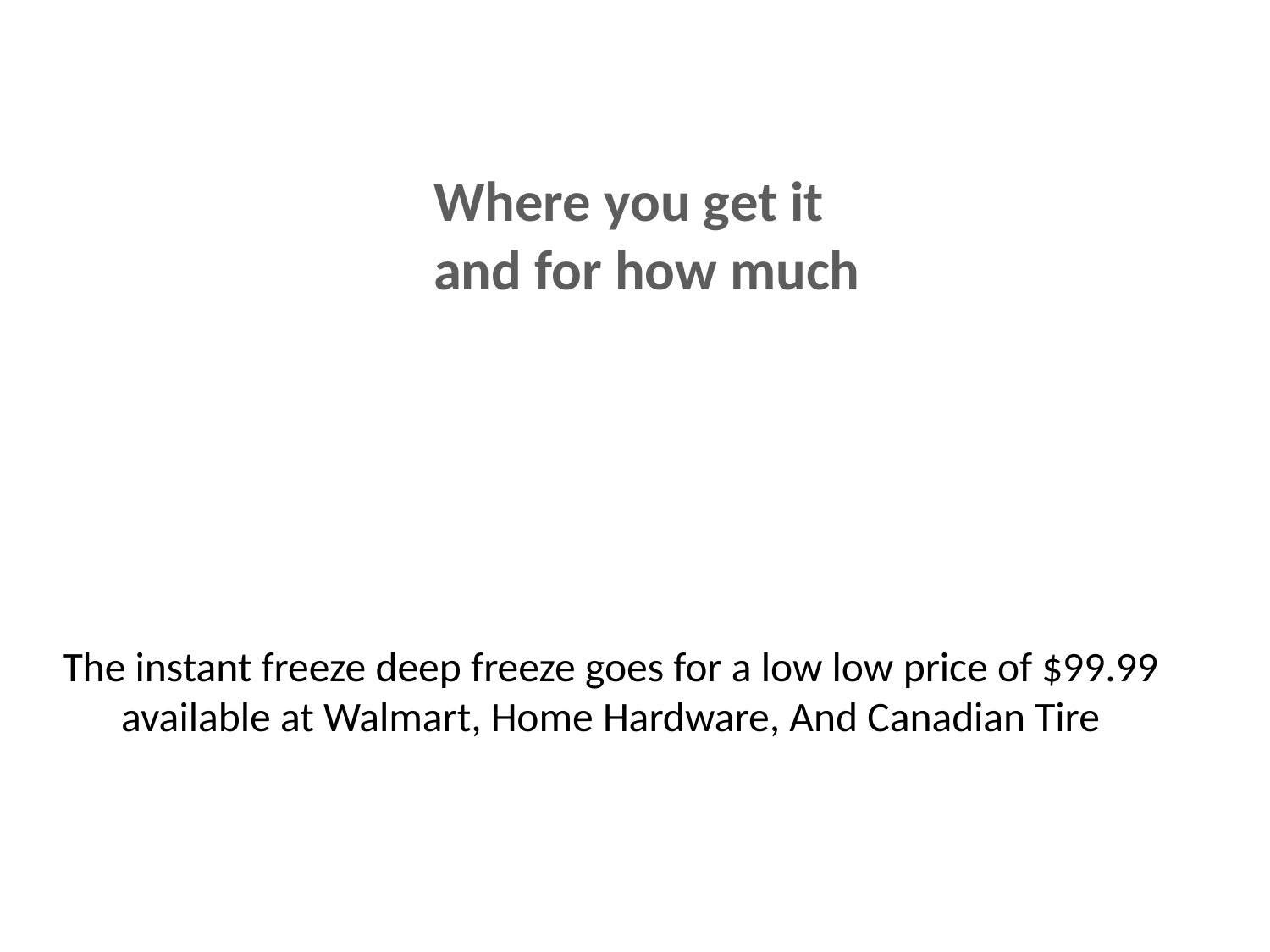

Where you get it and for how much
# The instant freeze deep freeze goes for a low low price of $99.99 available at Walmart, Home Hardware, And Canadian Tire